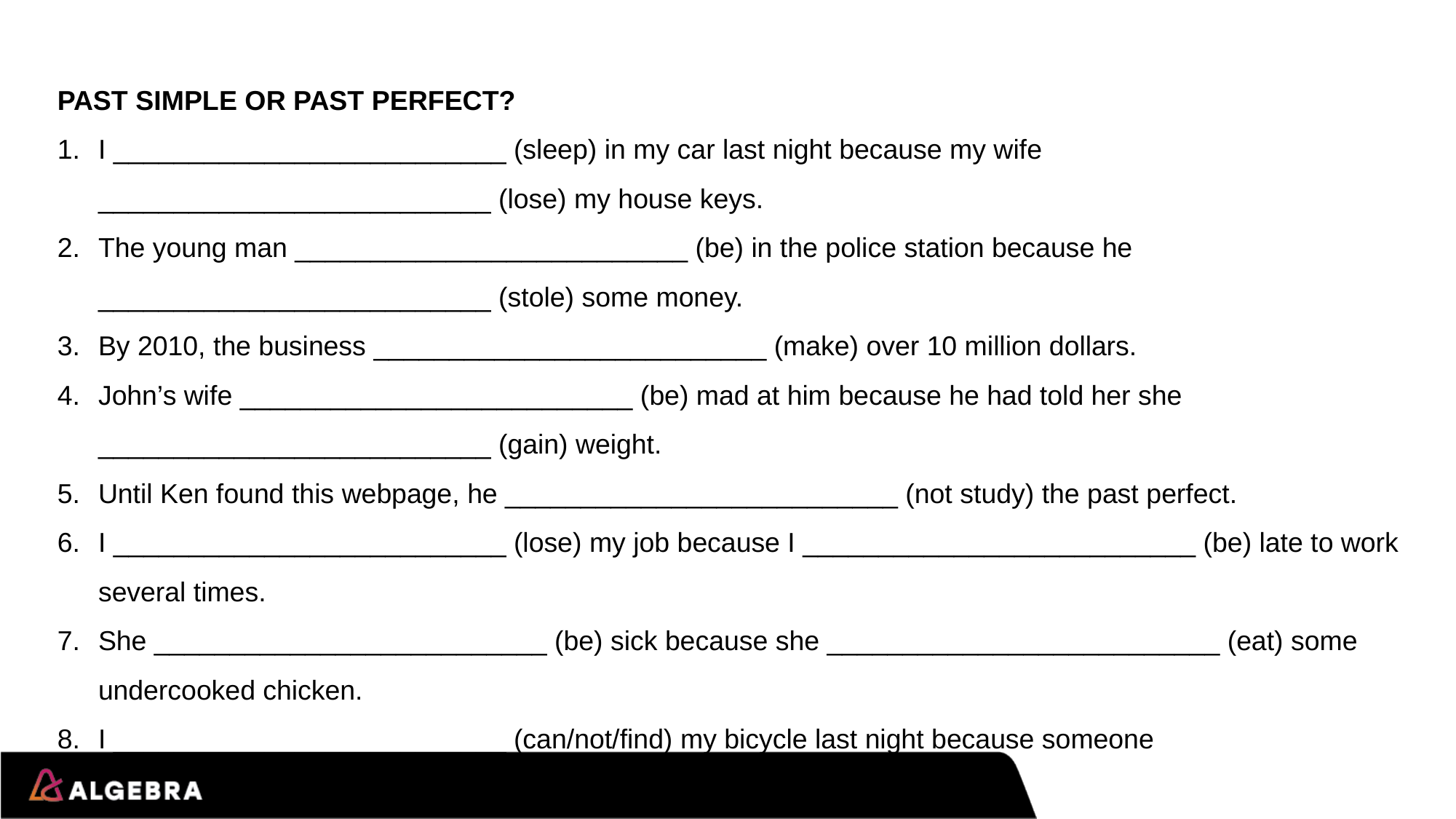

PAST SIMPLE OR PAST PERFECT?
I __________________________ (sleep) in my car last night because my wife __________________________ (lose) my house keys.
The young man __________________________ (be) in the police station because he __________________________ (stole) some money.
By 2010, the business __________________________ (make) over 10 million dollars.
John’s wife __________________________ (be) mad at him because he had told her she __________________________ (gain) weight.
Until Ken found this webpage, he __________________________ (not study) the past perfect.
I __________________________ (lose) my job because I __________________________ (be) late to work several times.
She __________________________ (be) sick because she __________________________ (eat) some undercooked chicken.
I __________________________ (can/not/find) my bicycle last night because someone __________________________ (steal) it.